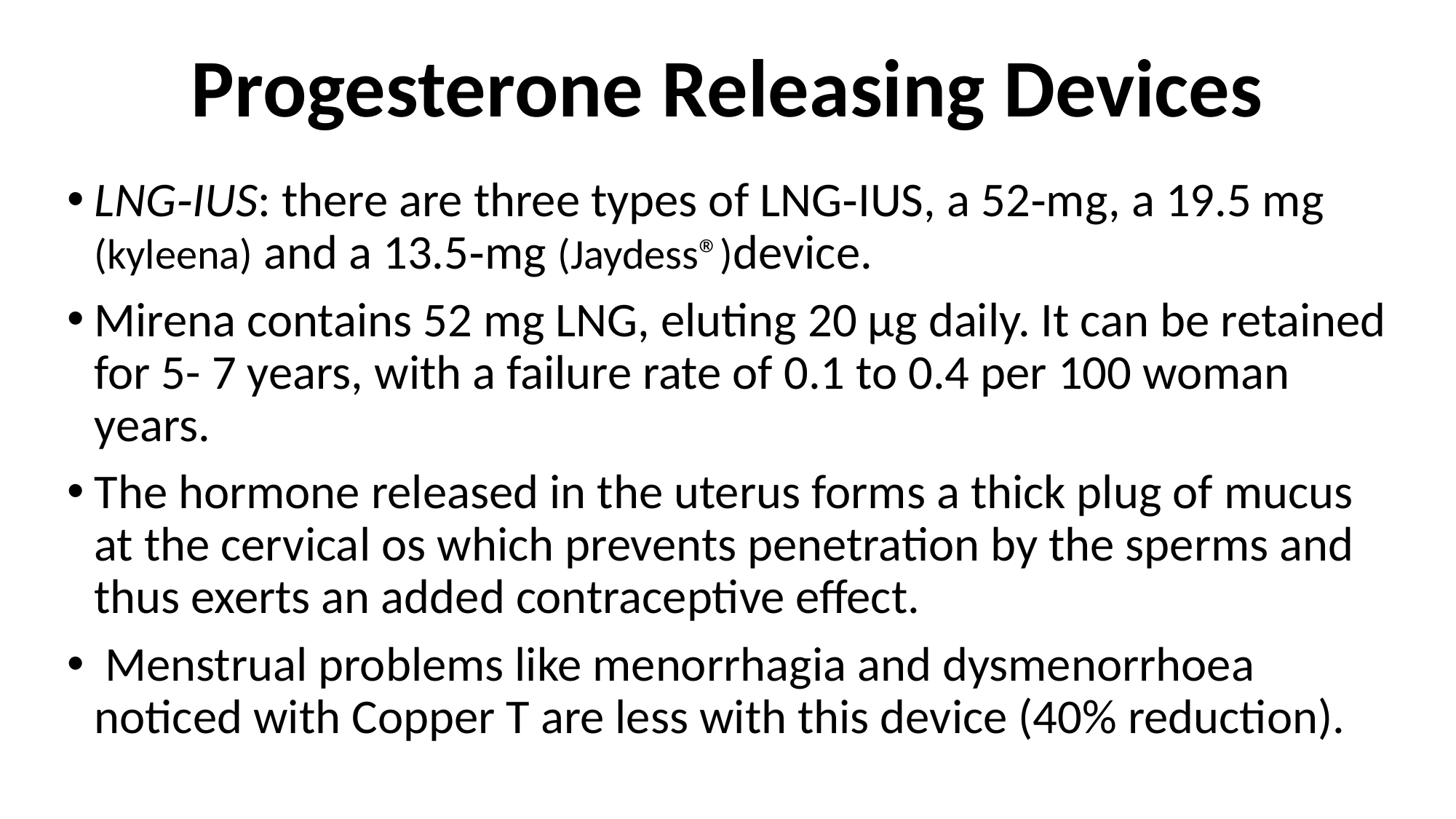

# Progesterone Releasing Devices
LNG‐IUS: there are three types of LNG‐IUS, a 52‐mg, a 19.5 mg (kyleena) and a 13.5‐mg (Jaydess®)device.
Mirena contains 52 mg LNG, eluting 20 μg daily. It can be retained for 5- 7 years, with a failure rate of 0.1 to 0.4 per 100 woman years.
The hormone released in the uterus forms a thick plug of mucus at the cervical os which prevents penetration by the sperms and thus exerts an added contraceptive effect.
 Menstrual problems like menorrhagia and dysmenorrhoea noticed with Copper T are less with this device (40% reduction).